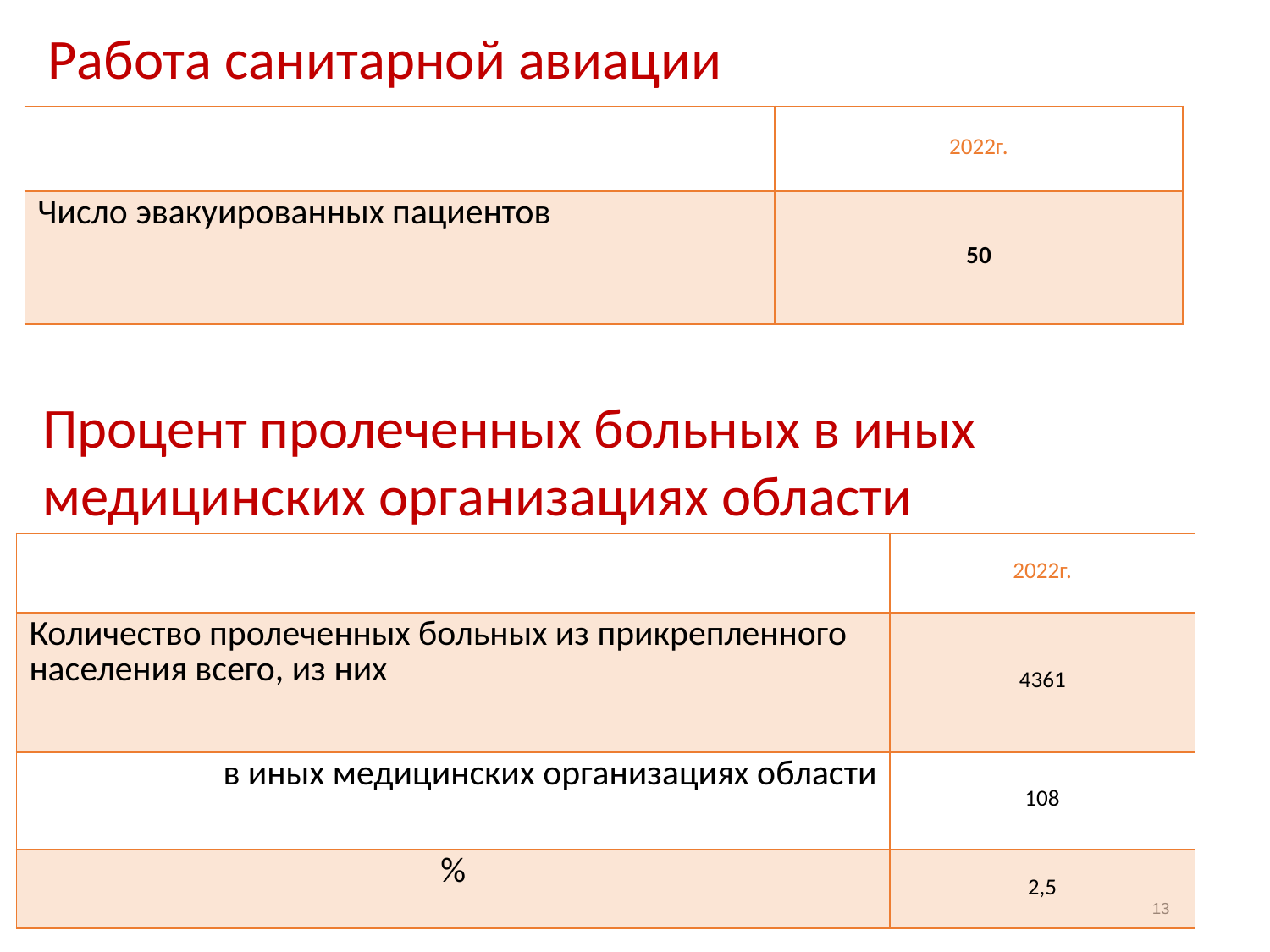

# Работа санитарной авиации
|  | 2022г. |
| --- | --- |
| Число эвакуированных пациентов | 50 |
Процент пролеченных больных в иных медицинских организациях области
|  | 2022г. |
| --- | --- |
| Количество пролеченных больных из прикрепленного населения всего, из них | 4361 |
| в иных медицинских организациях области | 108 |
| % | 2,5 |
13